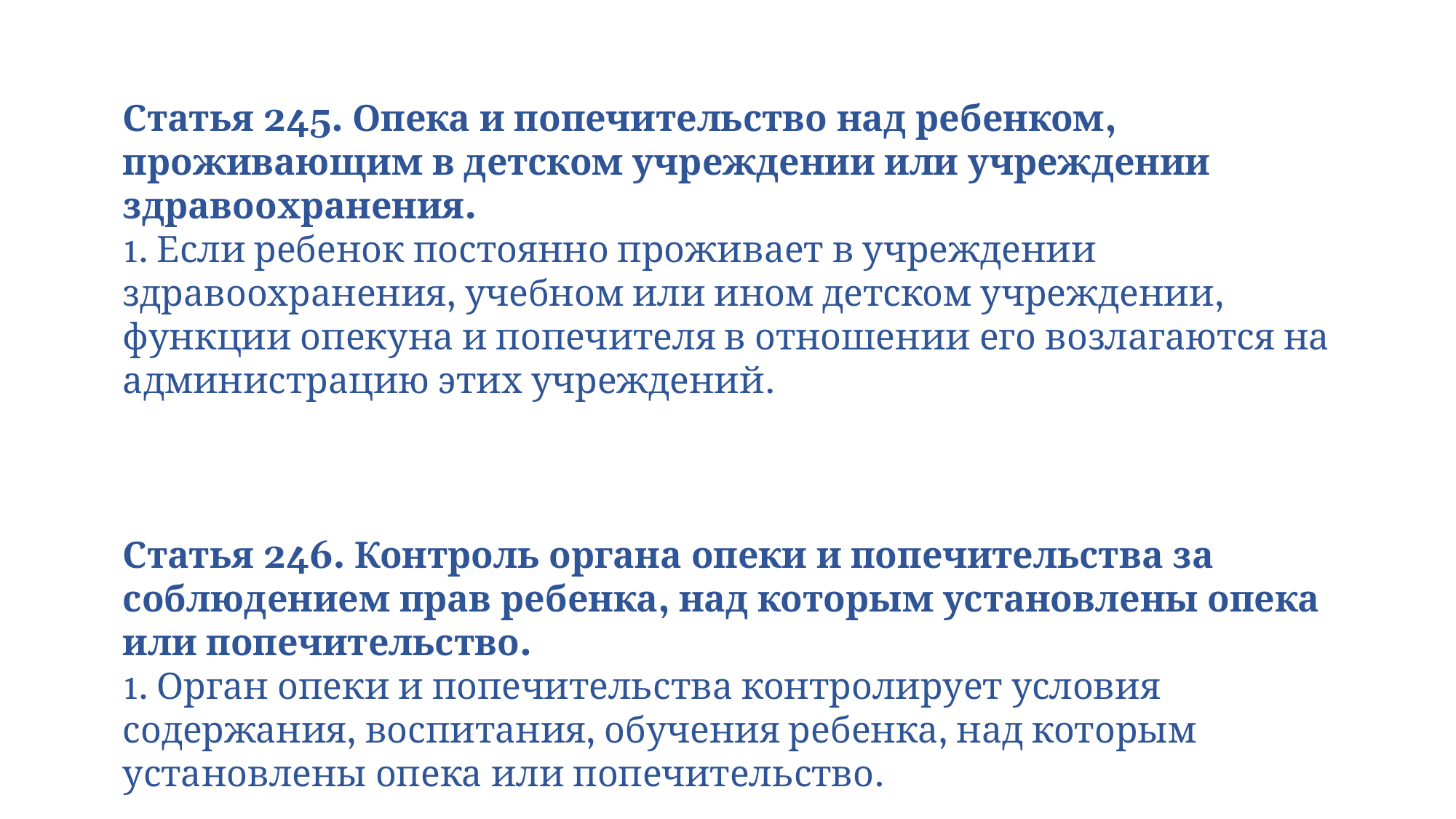

Статья 245. Опека и попечительство над ребенком, проживающим в детском учреждении или учреждении здравоохранения.
1. Если ребенок постоянно проживает в учреждении здравоохранения, учебном или ином детском учреждении, функции опекуна и попечителя в отношении его возлагаются на администрацию этих учреждений.
Статья 246. Контроль органа опеки и попечительства за соблюдением прав ребенка, над которым установлены опека или попечительство.
1. Орган опеки и попечительства контролирует условия содержания, воспитания, обучения ребенка, над которым установлены опека или попечительство.